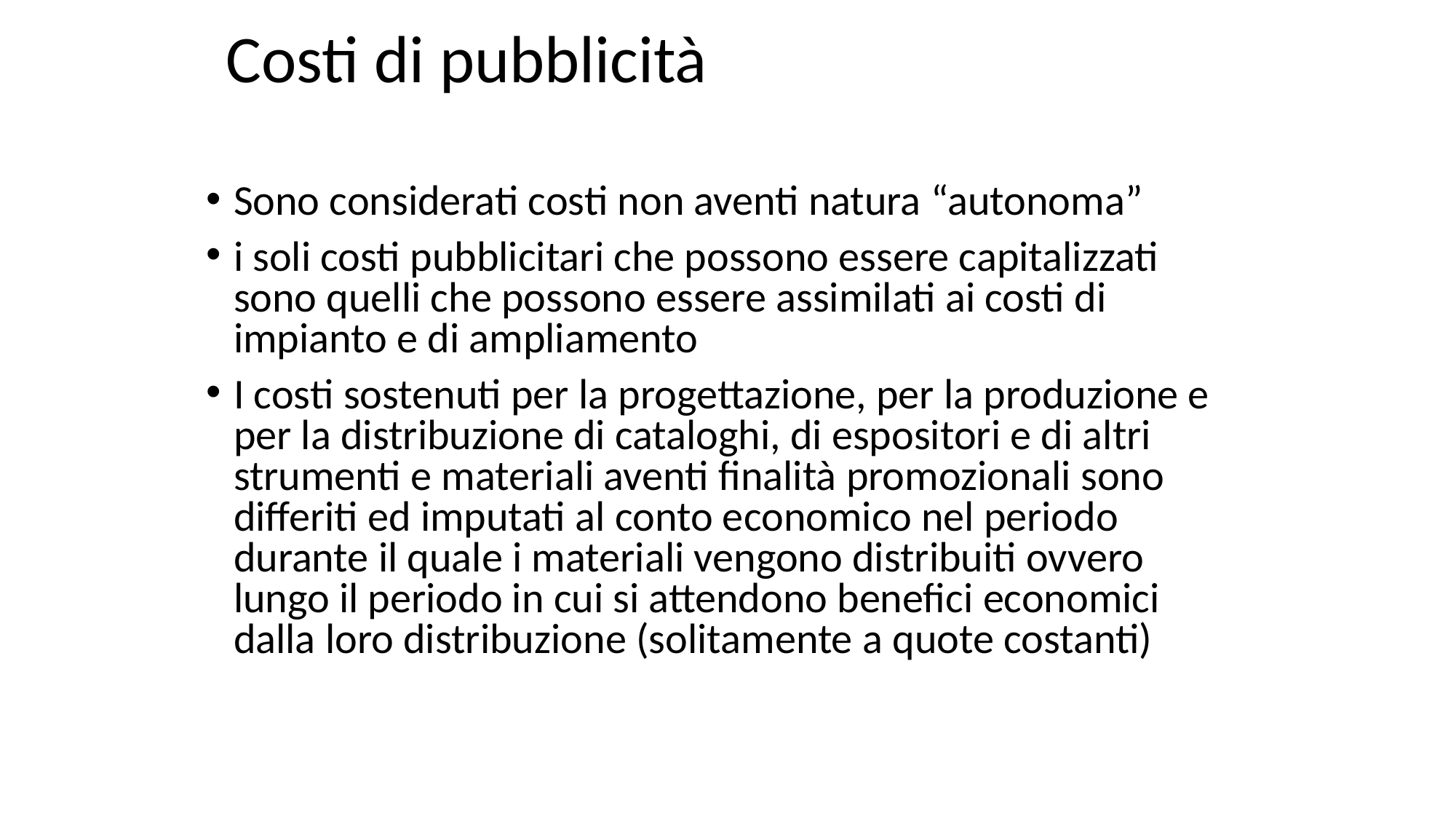

# Costi di pubblicità
Sono considerati costi non aventi natura “autonoma”
i soli costi pubblicitari che possono essere capitalizzati sono quelli che possono essere assimilati ai costi di impianto e di ampliamento
I costi sostenuti per la progettazione, per la produzione e per la distribuzione di cataloghi, di espositori e di altri strumenti e materiali aventi finalità promozionali sono differiti ed imputati al conto economico nel periodo durante il quale i materiali vengono distribuiti ovvero lungo il periodo in cui si attendono benefici economici dalla loro distribuzione (solitamente a quote costanti)